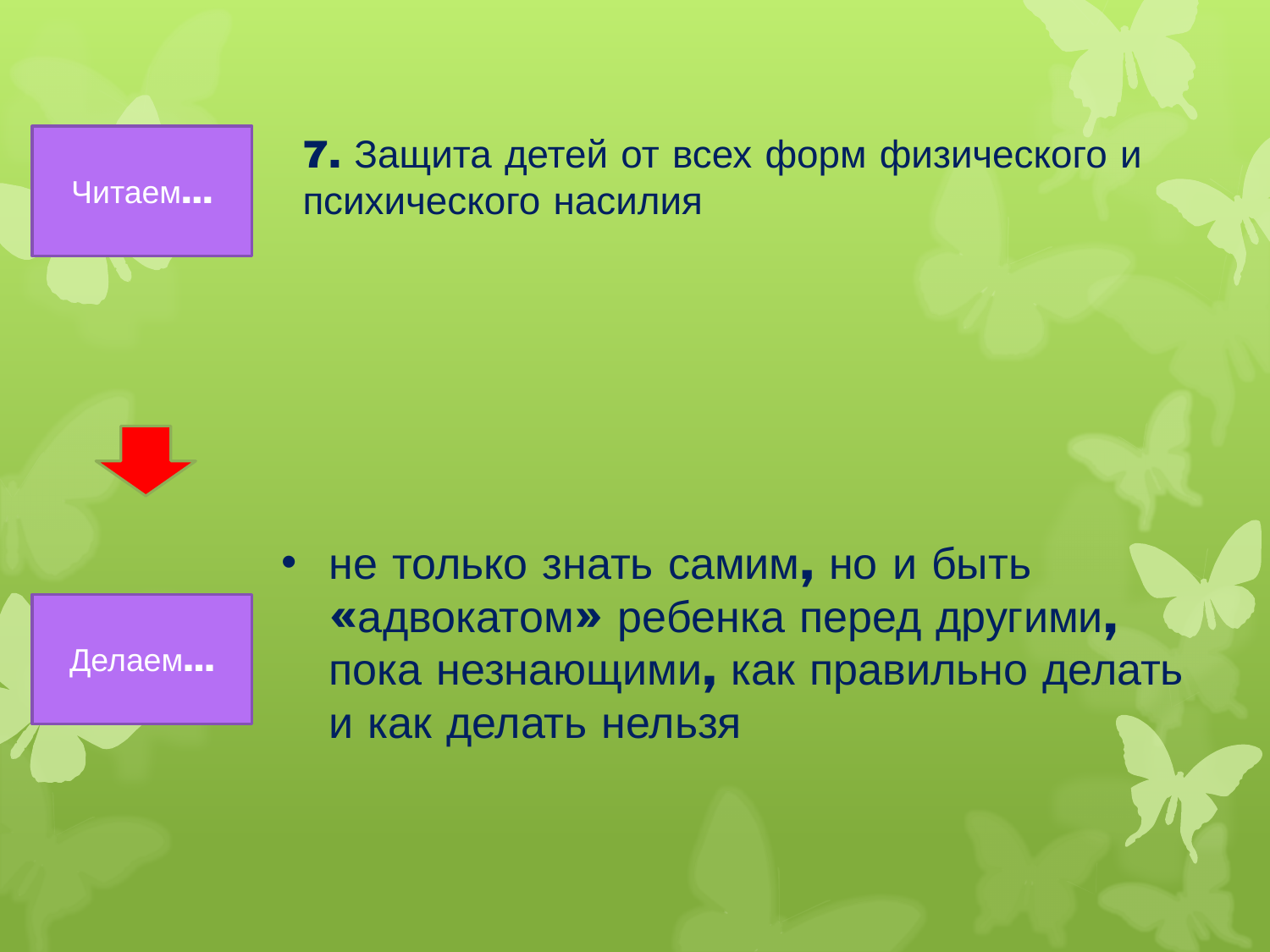

# 7. Защита детей от всех форм физического и психического насилия
Читаем…

не только знать самим, но и быть «адвокатом» ребенка перед другими, пока незнающими, как правильно делать и как делать нельзя

Делаем…